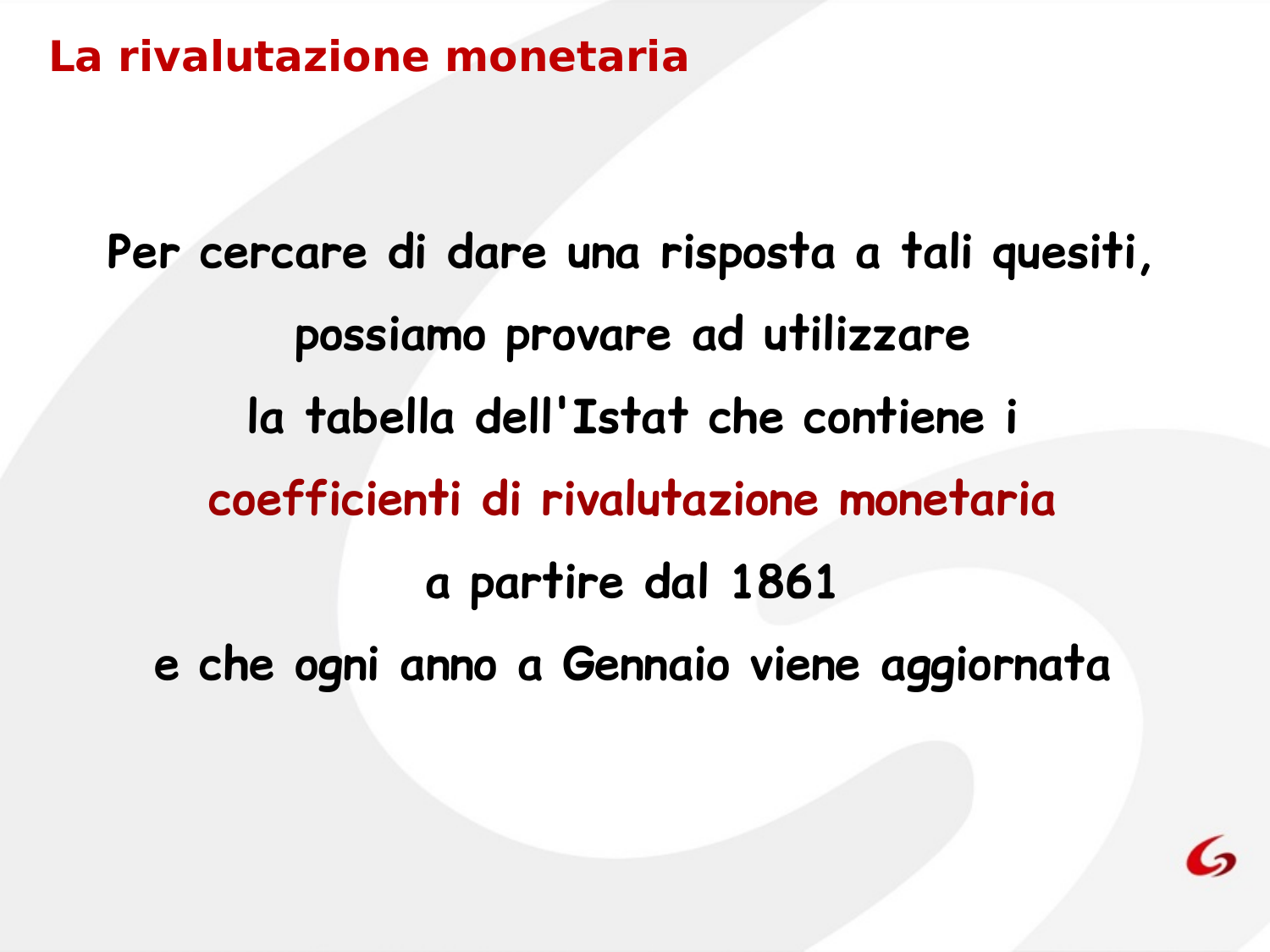

La rivalutazione monetaria
Per cercare di dare una risposta a tali quesiti, possiamo provare ad utilizzare
la tabella dell'Istat che contiene i
coefficienti di rivalutazione monetaria
a partire dal 1861
e che ogni anno a Gennaio viene aggiornata